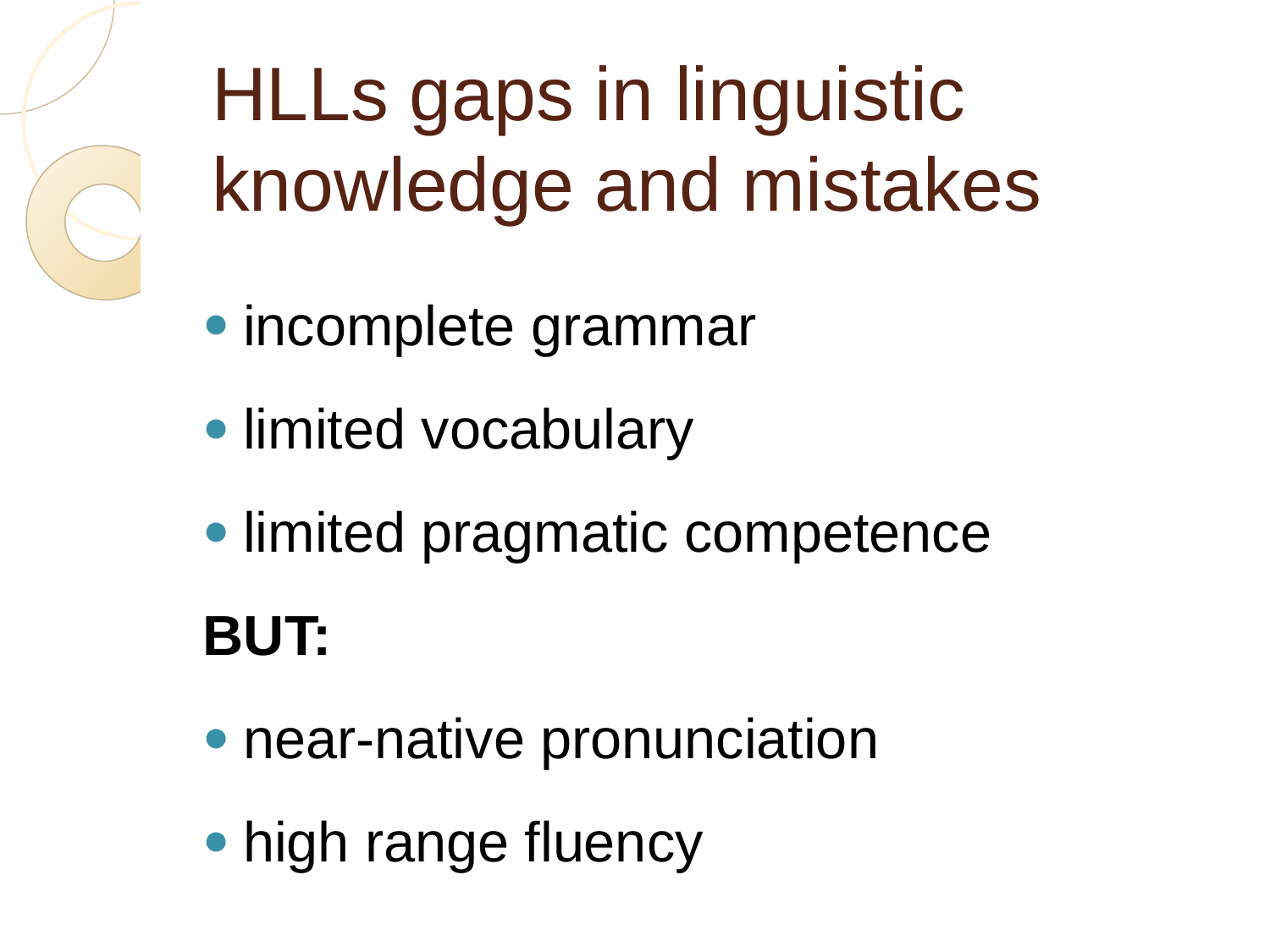

# HLLs gaps in linguistic knowledge and mistakes
incomplete grammar
limited vocabulary
limited pragmatic competence
BUT:
near-native pronunciation
high range fluency